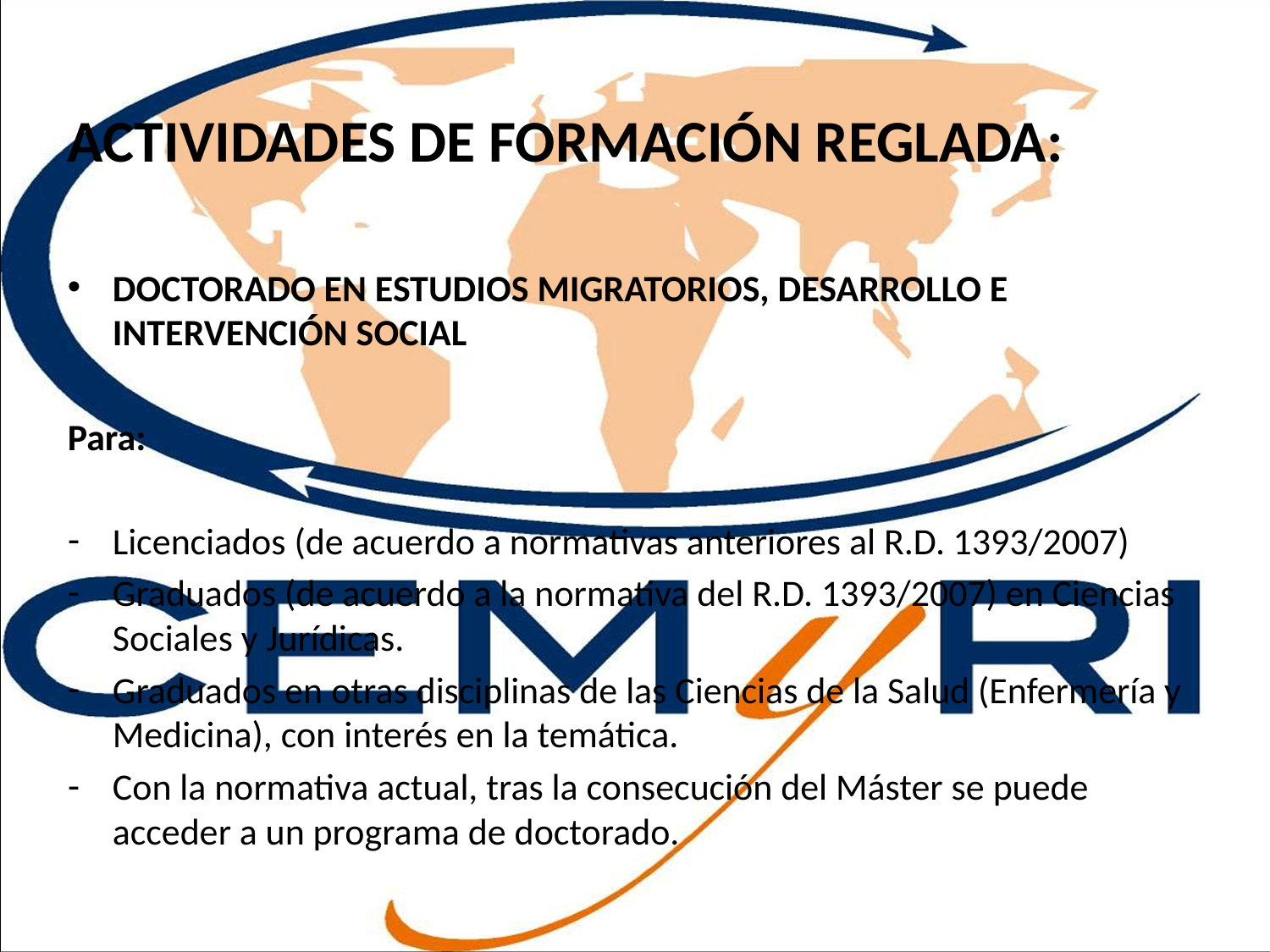

ACTIVIDADES DE FORMACIÓN REGLADA:

DOCTORADO EN ESTUDIOS MIGRATORIOS, DESARROLLO E INTERVENCIÓN SOCIAL

Para:

Licenciados (de acuerdo a normativas anteriores al R.D. 1393/2007)
Graduados (de acuerdo a la normativa del R.D. 1393/2007) en Ciencias Sociales y Jurídicas.
Graduados en otras disciplinas de las Ciencias de la Salud (Enfermería y Medicina), con interés en la temática.
Con la normativa actual, tras la consecución del Máster se puede acceder a un programa de doctorado.